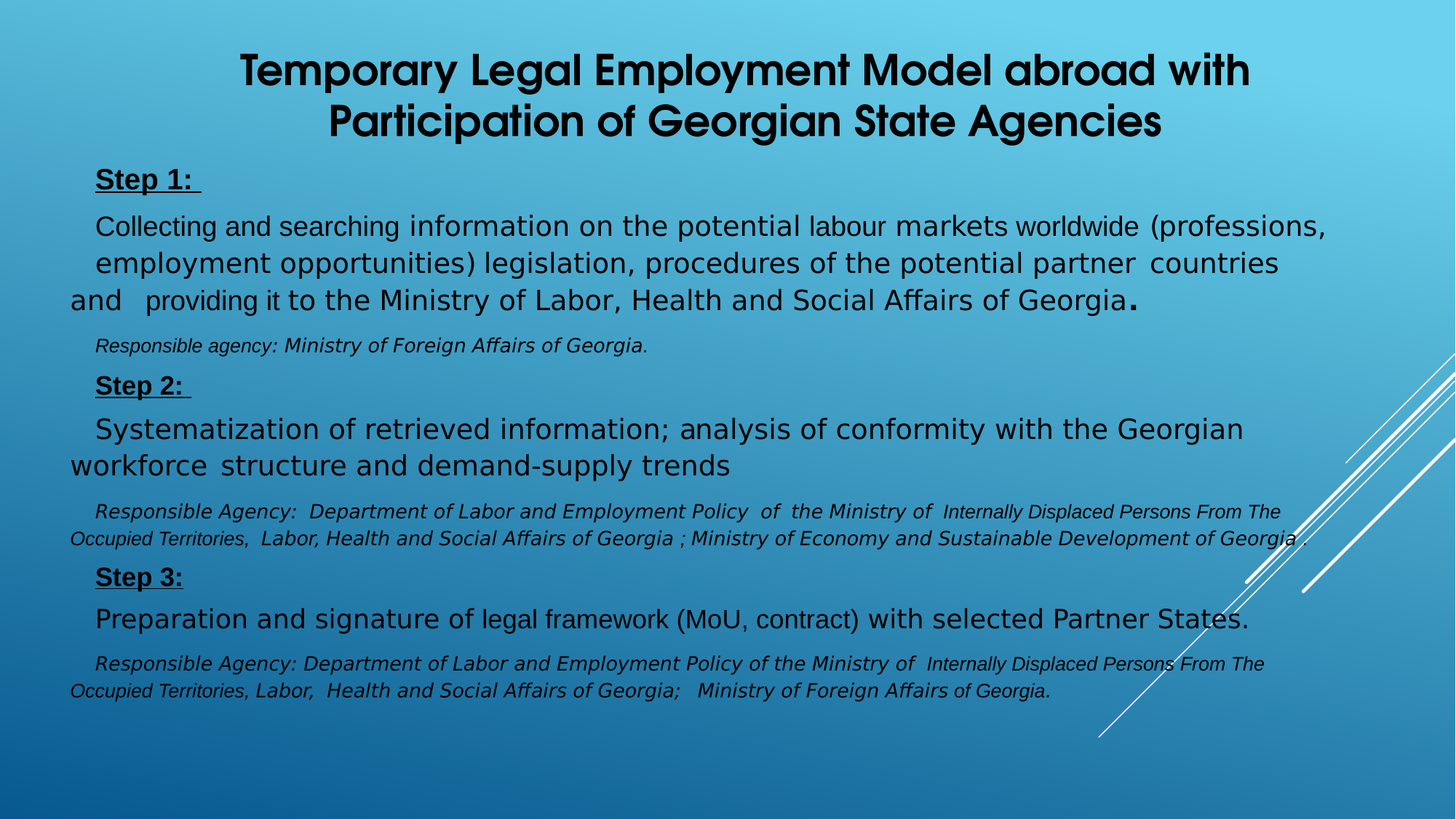

Temporary Legal Employment Model abroad with Participation of Georgian State Agencies
	Step 1:
	Collecting and searching information on the potential labour markets worldwide 	(professions, 	employment opportunities) legislation, procedures of the potential partner 	countries and 	providing it to the Ministry of Labor, Health and Social Affairs of Georgia.
	Responsible agency: Ministry of Foreign Affairs of Georgia.
	Step 2:
	Systematization of retrieved information; analysis of conformity with the Georgian 	workforce 	structure and demand-supply trends
	Responsible Agency:  Department of Labor and Employment Policy  of  the Ministry of  Internally Displaced Persons From The 	Occupied Territories,  Labor, Health and Social Affairs of Georgia ; Ministry of Economy and Sustainable Development of Georgia .
	Step 3:
	Preparation and signature of legal framework (MoU, contract) with selected Partner States.
	Responsible Agency: Department of Labor and Employment Policy of the Ministry of  Internally Displaced Persons From The 	Occupied Territories, Labor,  Health and Social Affairs of Georgia; 	Ministry of Foreign Affairs of Georgia.